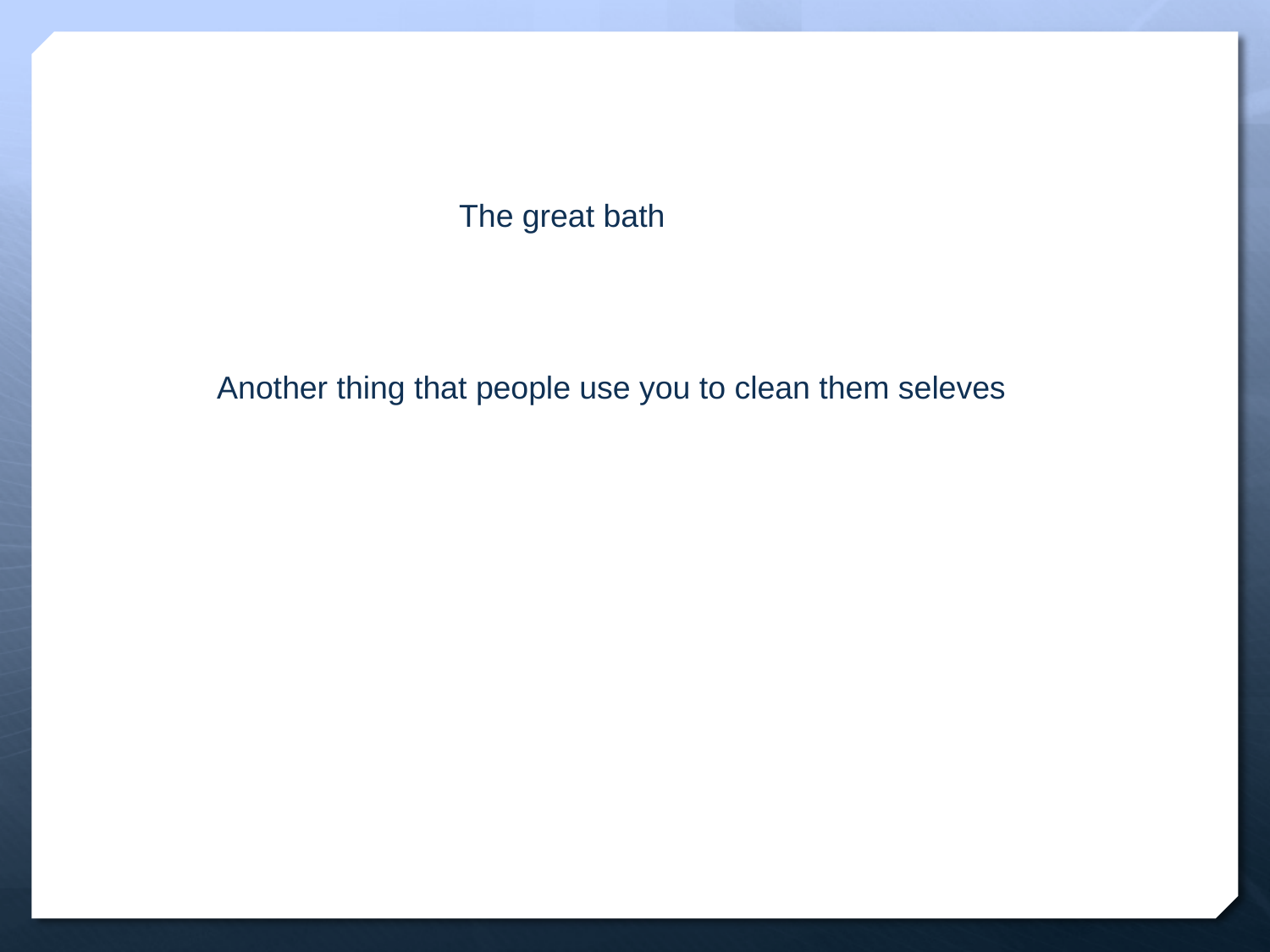

The great bath
Another thing that people use you to clean them seleves